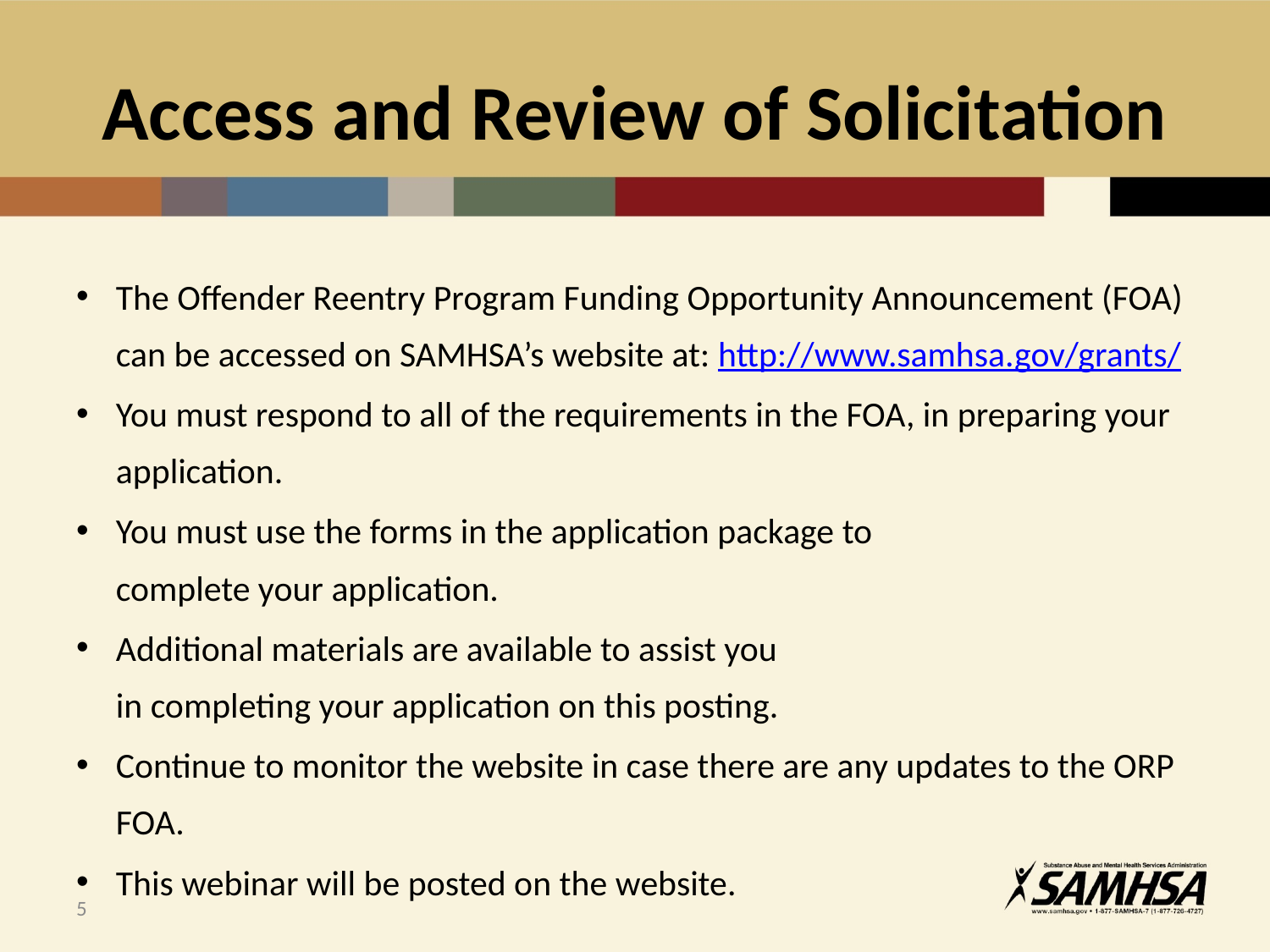

# Access and Review of Solicitation
The Offender Reentry Program Funding Opportunity Announcement (FOA) can be accessed on SAMHSA’s website at: http://www.samhsa.gov/grants/
You must respond to all of the requirements in the FOA, in preparing your application.
You must use the forms in the application package to
complete your application.
Additional materials are available to assist you
in completing your application on this posting.
Continue to monitor the website in case there are any updates to the ORP FOA.
This webinar will be posted on the website.
5